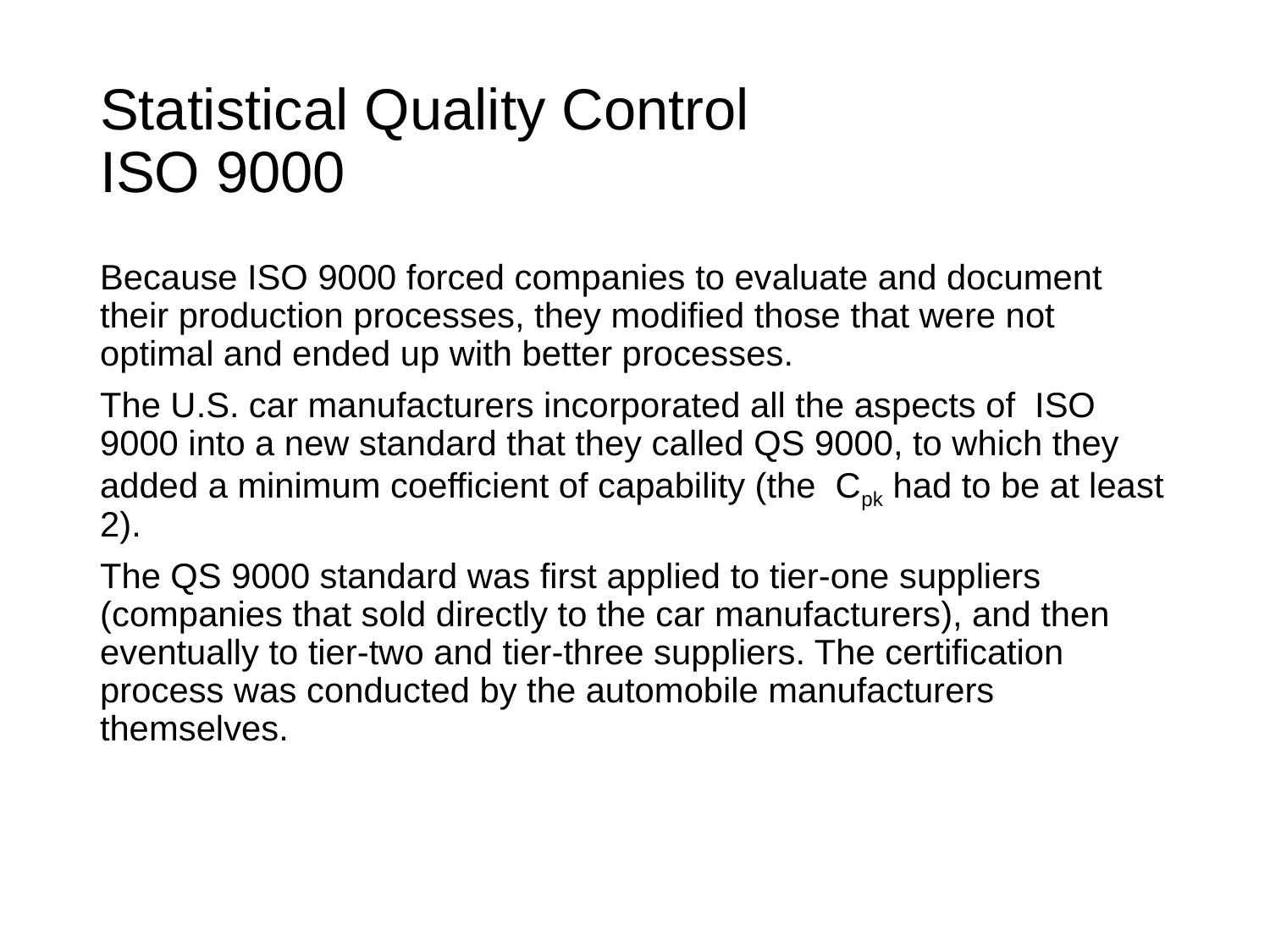

# Statistical Quality Control ISO 9000
Because ISO 9000 forced companies to evaluate and document their production processes, they modified those that were not optimal and ended up with better processes.
The U.S. car manufacturers incorporated all the aspects of  ISO 9000 into a new standard that they called QS 9000, to which they added a minimum coefficient of capability (the  Cpk had to be at least 2).
The QS 9000 standard was first applied to tier-one suppliers (companies that sold directly to the car manufacturers), and then eventually to tier-two and tier-three suppliers. The certification process was conducted by the automobile manufacturers themselves.